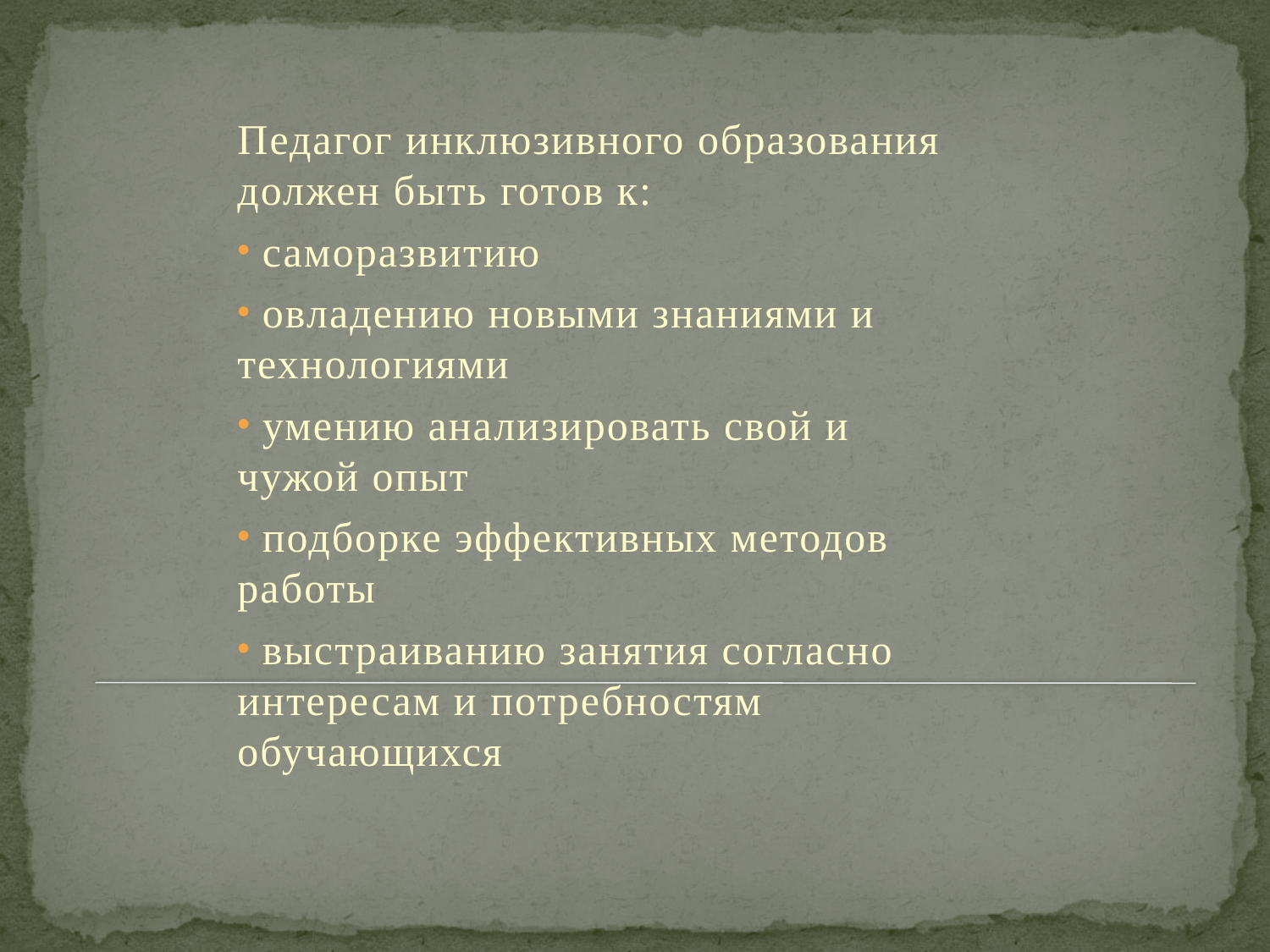

Педагог инклюзивного образования должен быть готов к:
 саморазвитию
 овладению новыми знаниями и технологиями
 умению анализировать свой и чужой опыт
 подборке эффективных методов работы
 выстраиванию занятия согласно интересам и потребностям обучающихся